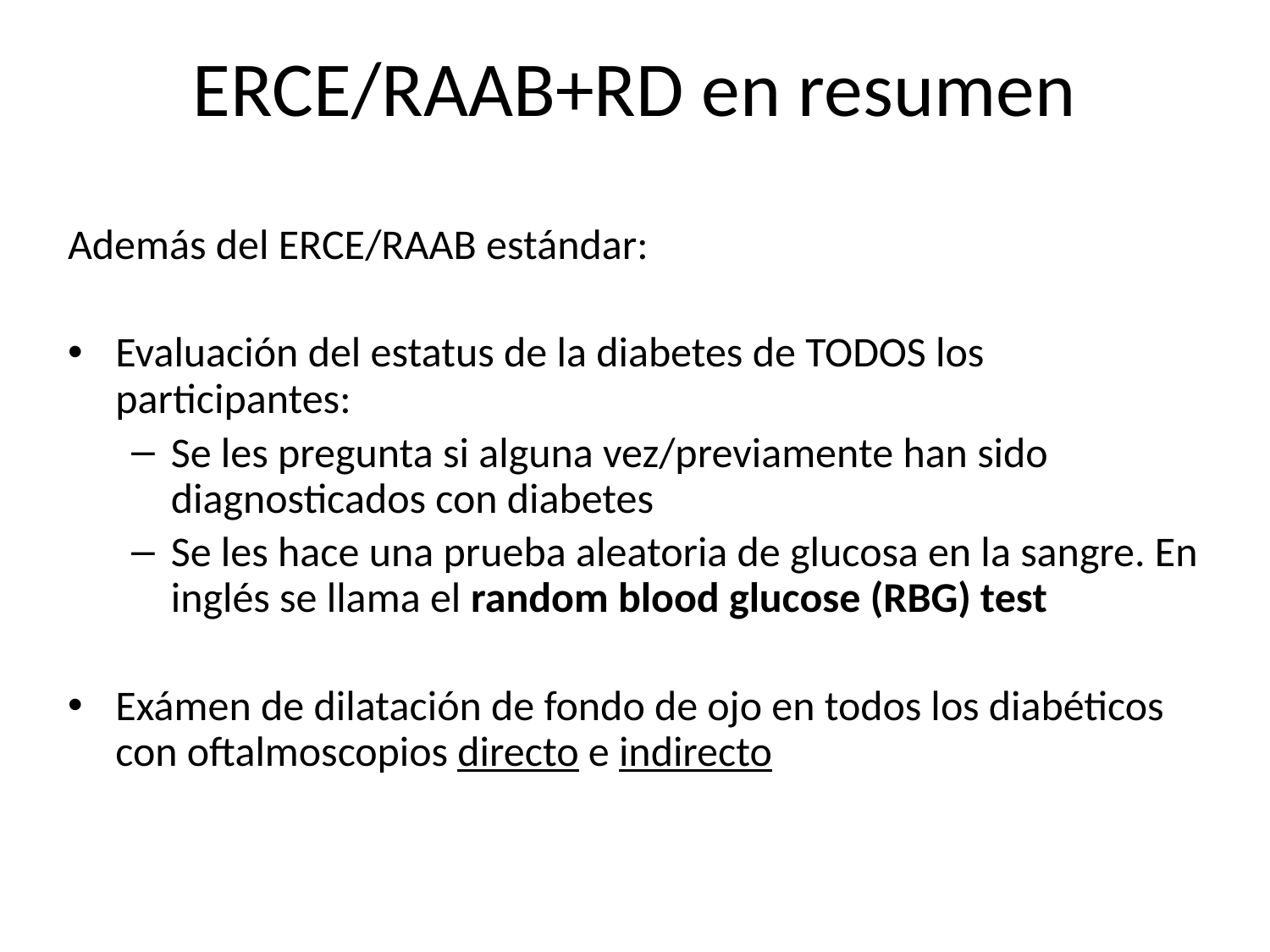

# ERCE/RAAB+RD en resumen
Además del ERCE/RAAB estándar:

Evaluación del estatus de la diabetes de TODOS los participantes:
Se les pregunta si alguna vez/previamente han sido diagnosticados con diabetes
Se les hace una prueba aleatoria de glucosa en la sangre. En inglés se llama el random blood glucose (RBG) test

Exámen de dilatación de fondo de ojo en todos los diabéticos con oftalmoscopios directo e indirecto